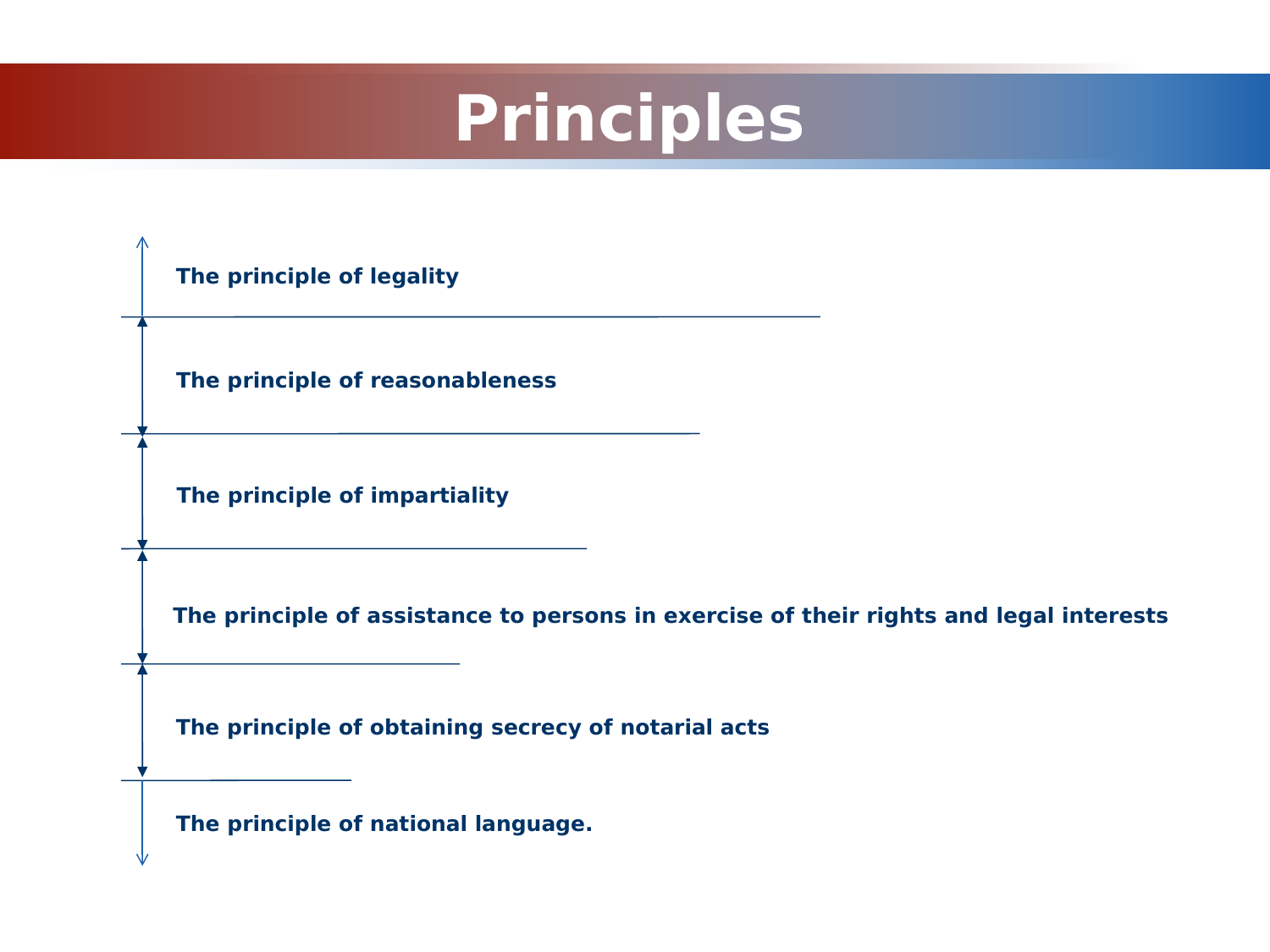

# Principles
The principle of legality

The principle of reasonableness

The principle of impartiality

   The principle of assistance to persons in exercise of their rights and legal interests

The principle of obtaining secrecy of notarial acts

The principle of national language.